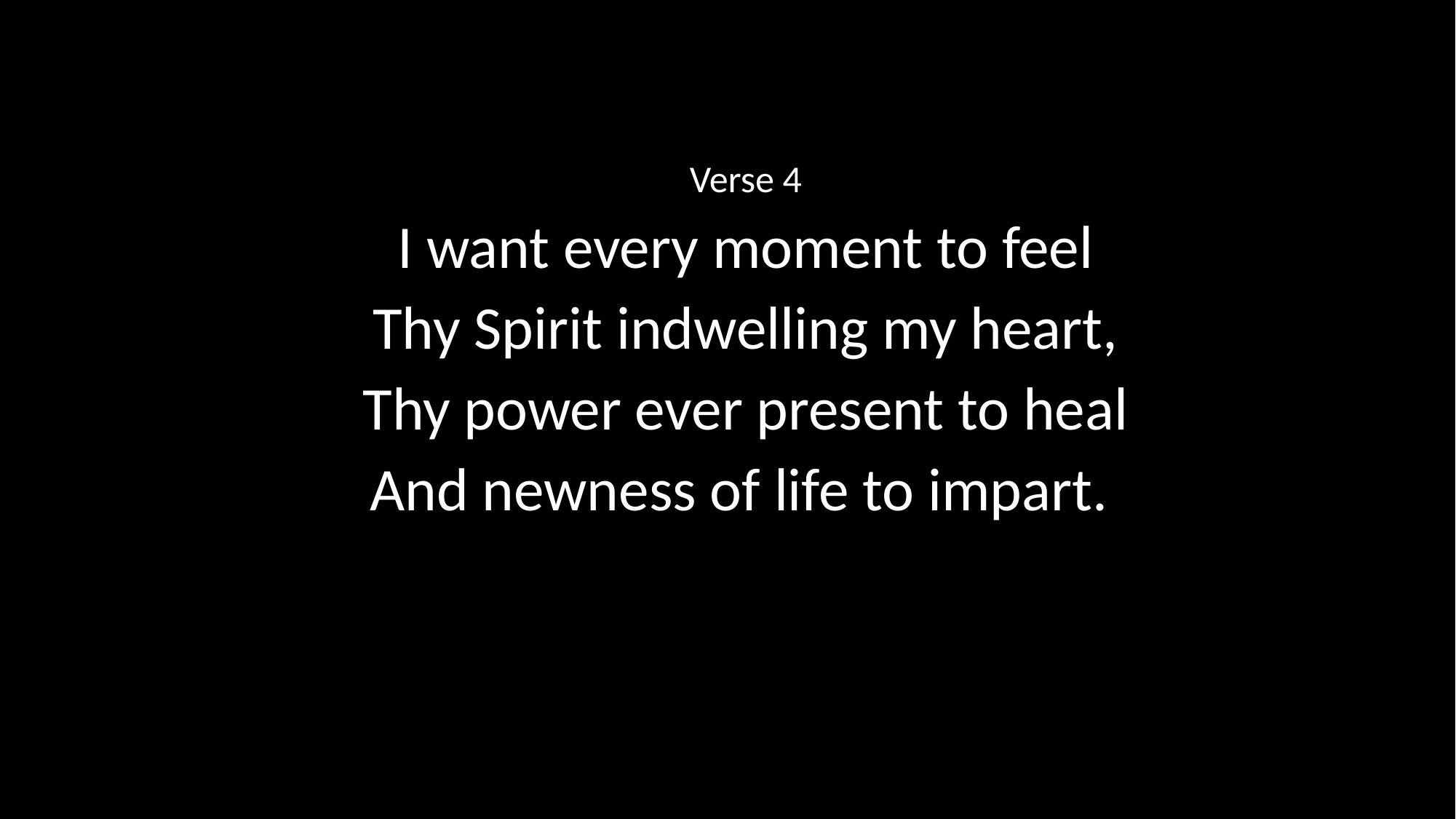

Verse 4
I want every moment to feel
Thy Spirit indwelling my heart,
Thy power ever present to heal
And newness of life to impart.